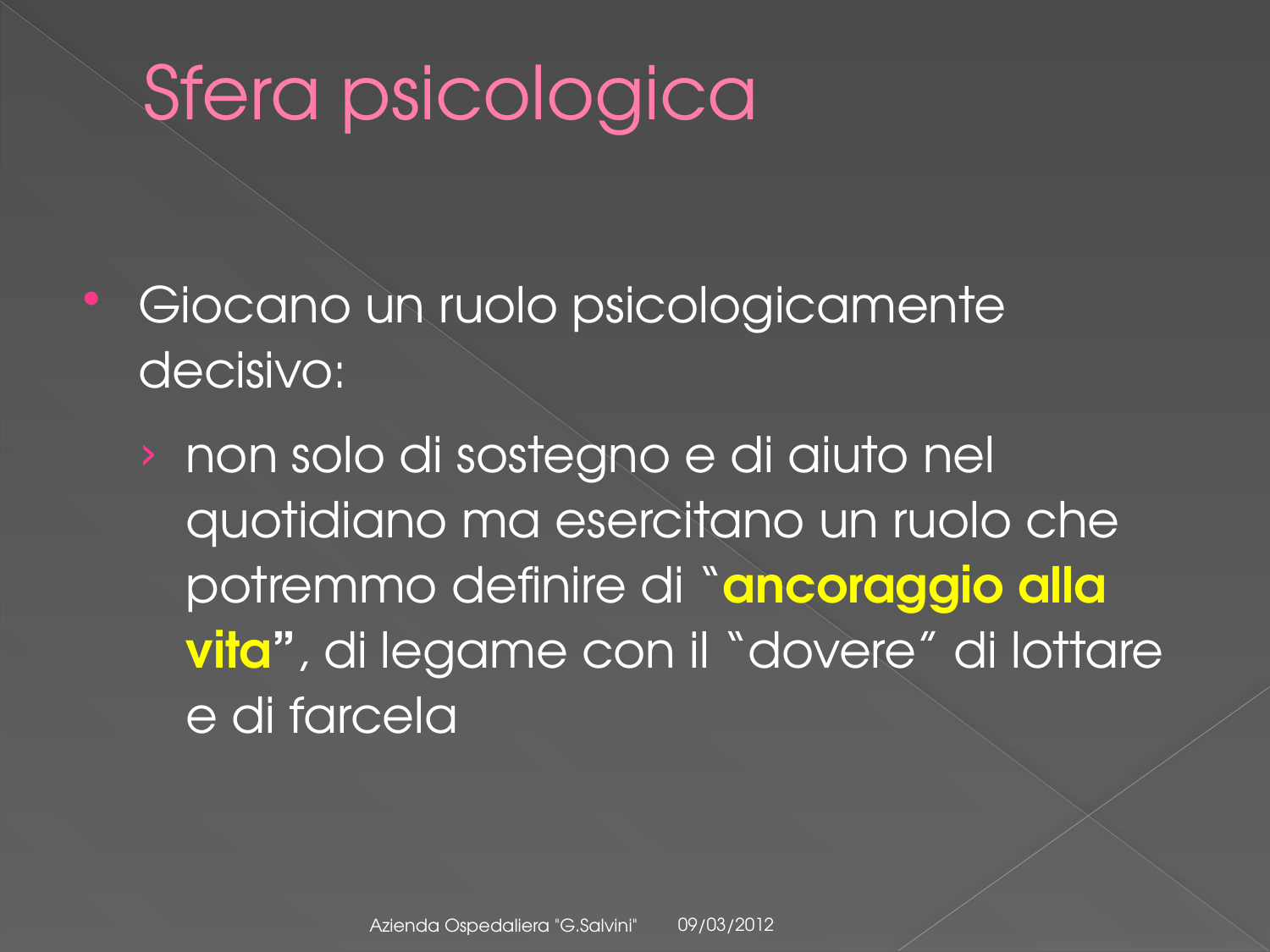

# Sfera psicologica
Giocano un ruolo psicologicamente decisivo:
non solo di sostegno e di aiuto nel quotidiano ma esercitano un ruolo che potremmo definire di “ancoraggio alla vita”, di legame con il “dovere” di lottare e di farcela

09/03/2012
Azienda Ospedaliera "G.Salvini"